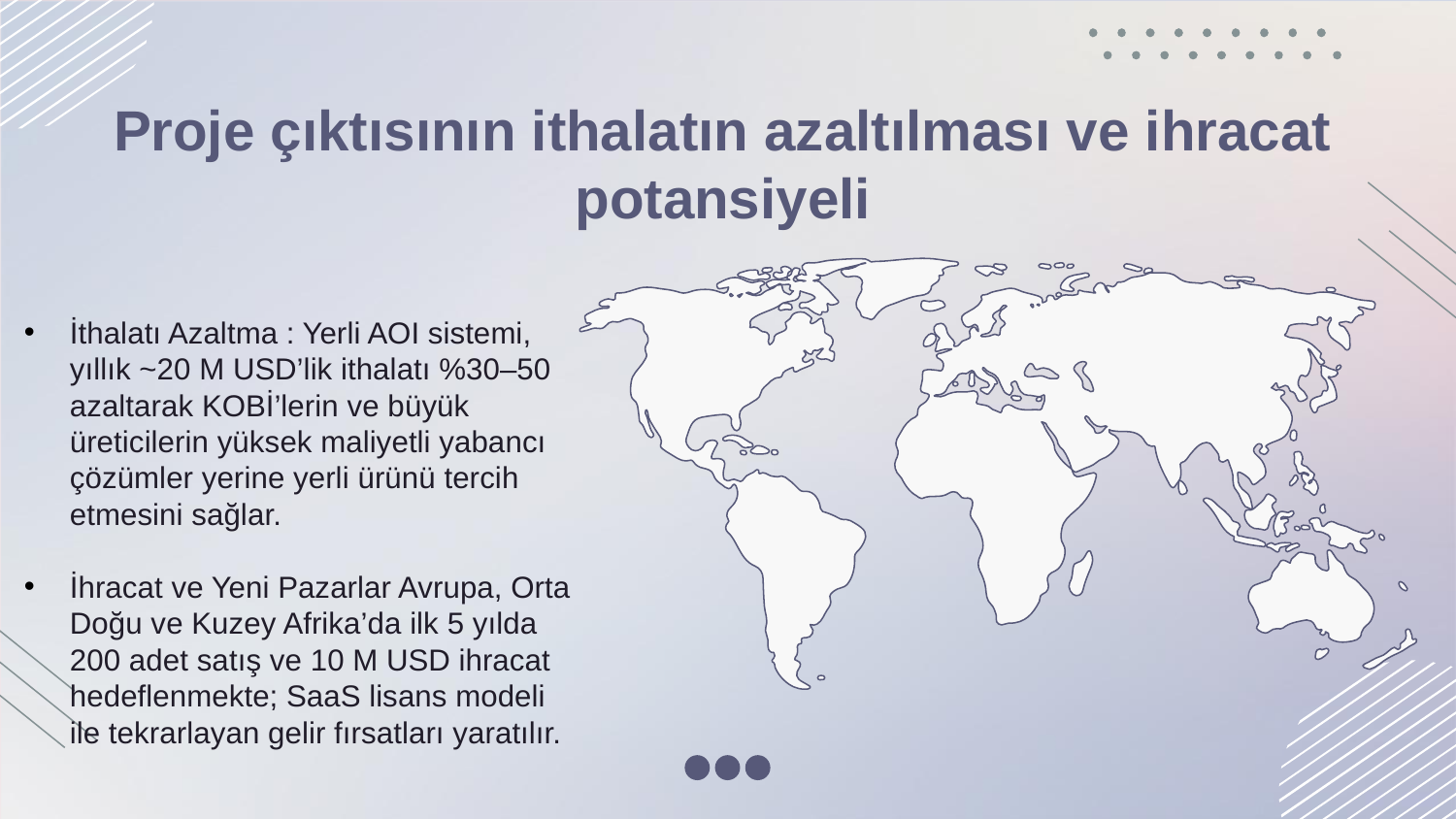

# Proje çıktısının ithalatın azaltılması ve ihracat potansiyeli

İthalatı Azaltma : Yerli AOI sistemi, yıllık ~20 M USD’lik ithalatı %30–50 azaltarak KOBİ’lerin ve büyük üreticilerin yüksek maliyetli yabancı çözümler yerine yerli ürünü tercih etmesini sağlar.

İhracat ve Yeni Pazarlar Avrupa, Orta Doğu ve Kuzey Afrika’da ilk 5 yılda 200 adet satış ve 10 M USD ihracat hedeflenmekte; SaaS lisans modeli ile tekrarlayan gelir fırsatları yaratılır.